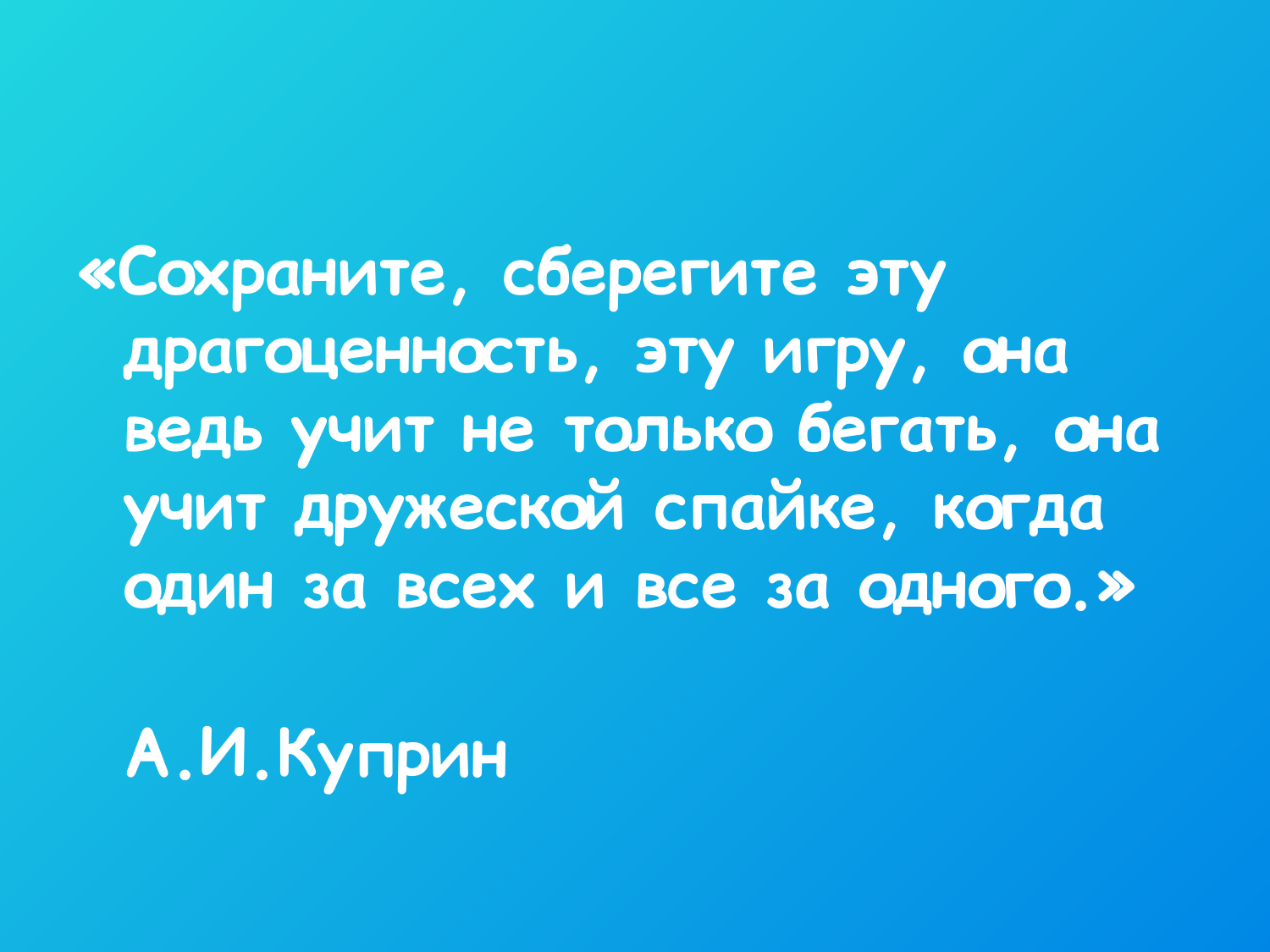

«Сохраните, сберегите эту драгоценность, эту игру, она ведь учит не только бегать, она учит дружеской спайке, когда один за всех и все за одного.»
                                      А.И.Куприн